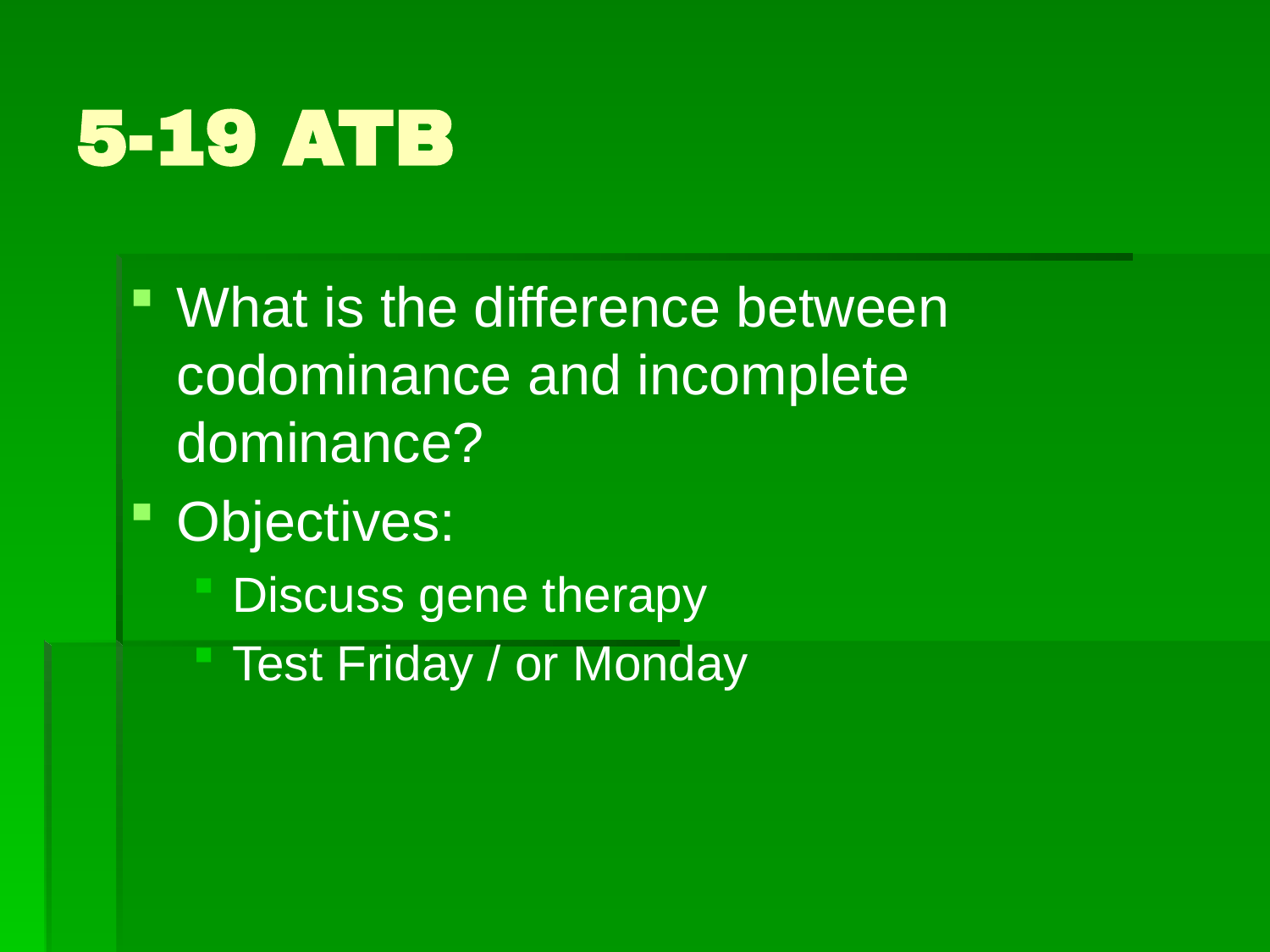

# 5-19 ATB
What is the difference between codominance and incomplete dominance?
Objectives:
Discuss gene therapy
Test Friday / or Monday